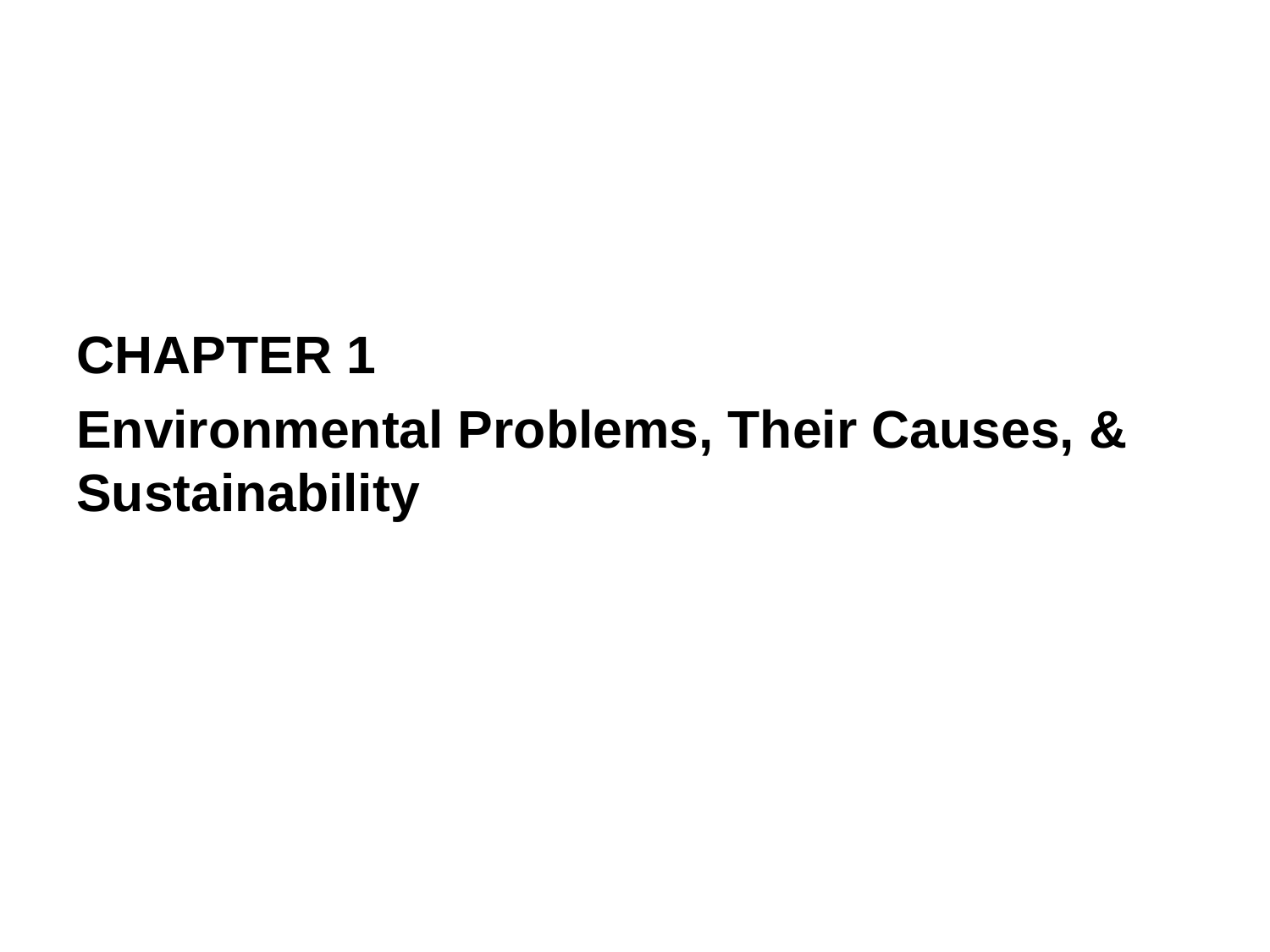

CHAPTER 1
Environmental Problems, Their Causes, & Sustainability